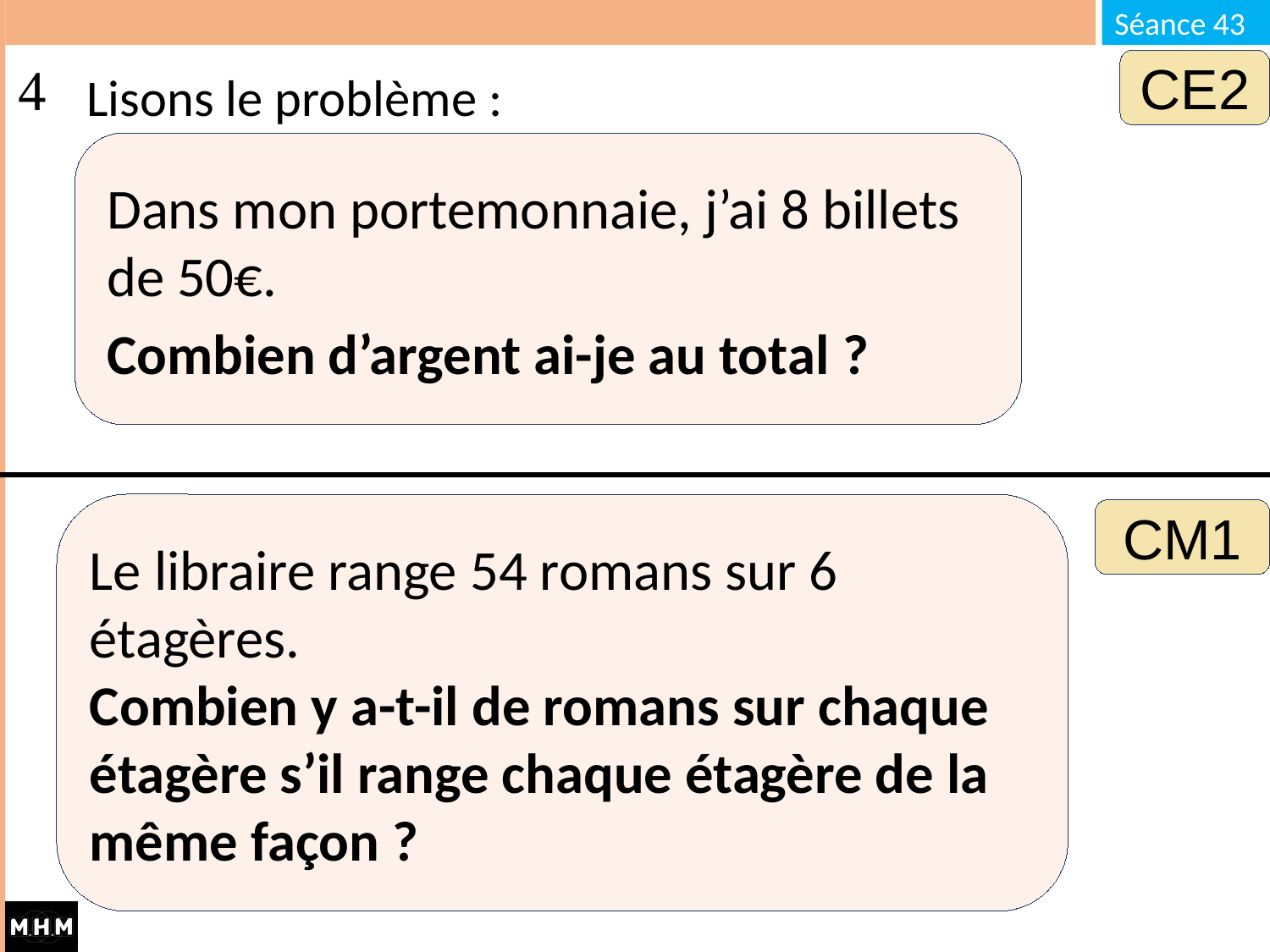

# Lisons le problème :
CE2
Dans mon portemonnaie, j’ai 8 billets de 50€.
Combien d’argent ai-je au total ?

Le libraire range 54 romans sur 6 étagères.
Combien y a-t-il de romans sur chaque étagère s’il range chaque étagère de la même façon ?
CM1